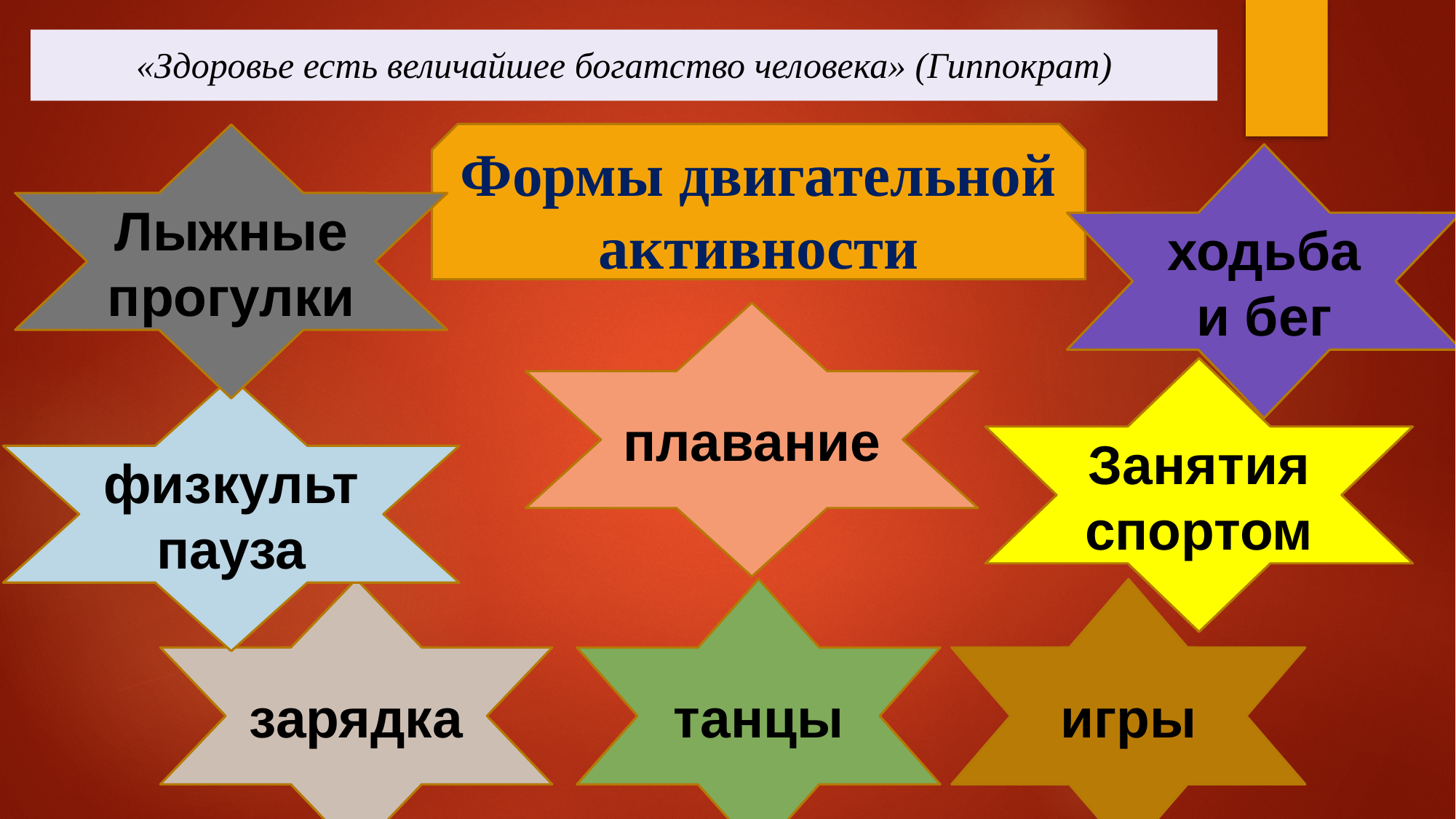

«Здоровье есть величайшее богатство человека» (Гиппократ)
Формы двигательной активности
Лыжные прогулки
ходьба и бег
плавание
Занятия спортом
физкультпауза
игры
зарядка
танцы